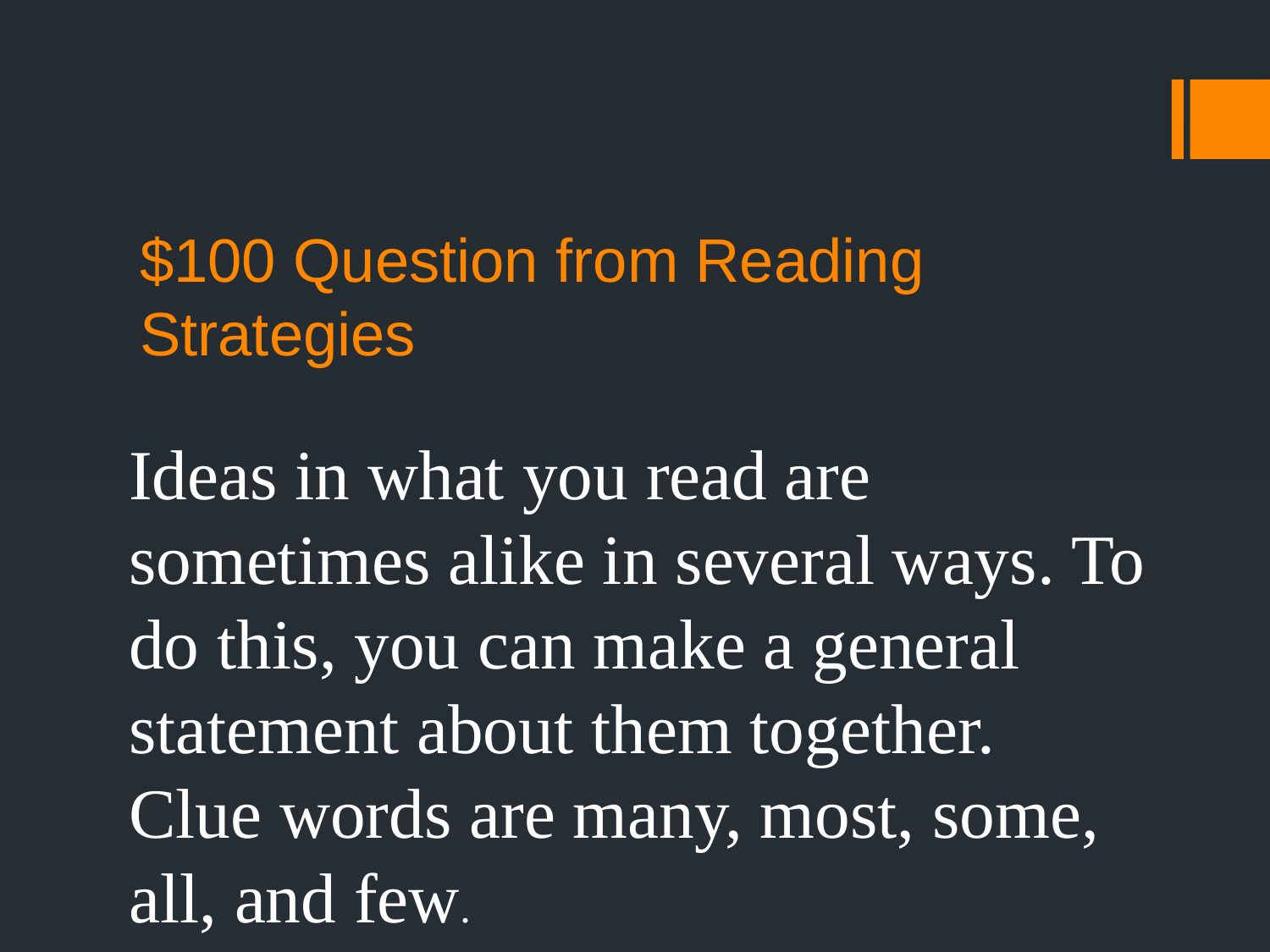

# $100 Question from Reading Strategies
Ideas in what you read are sometimes alike in several ways. To do this, you can make a general statement about them together.  Clue words are many, most, some, all, and few.